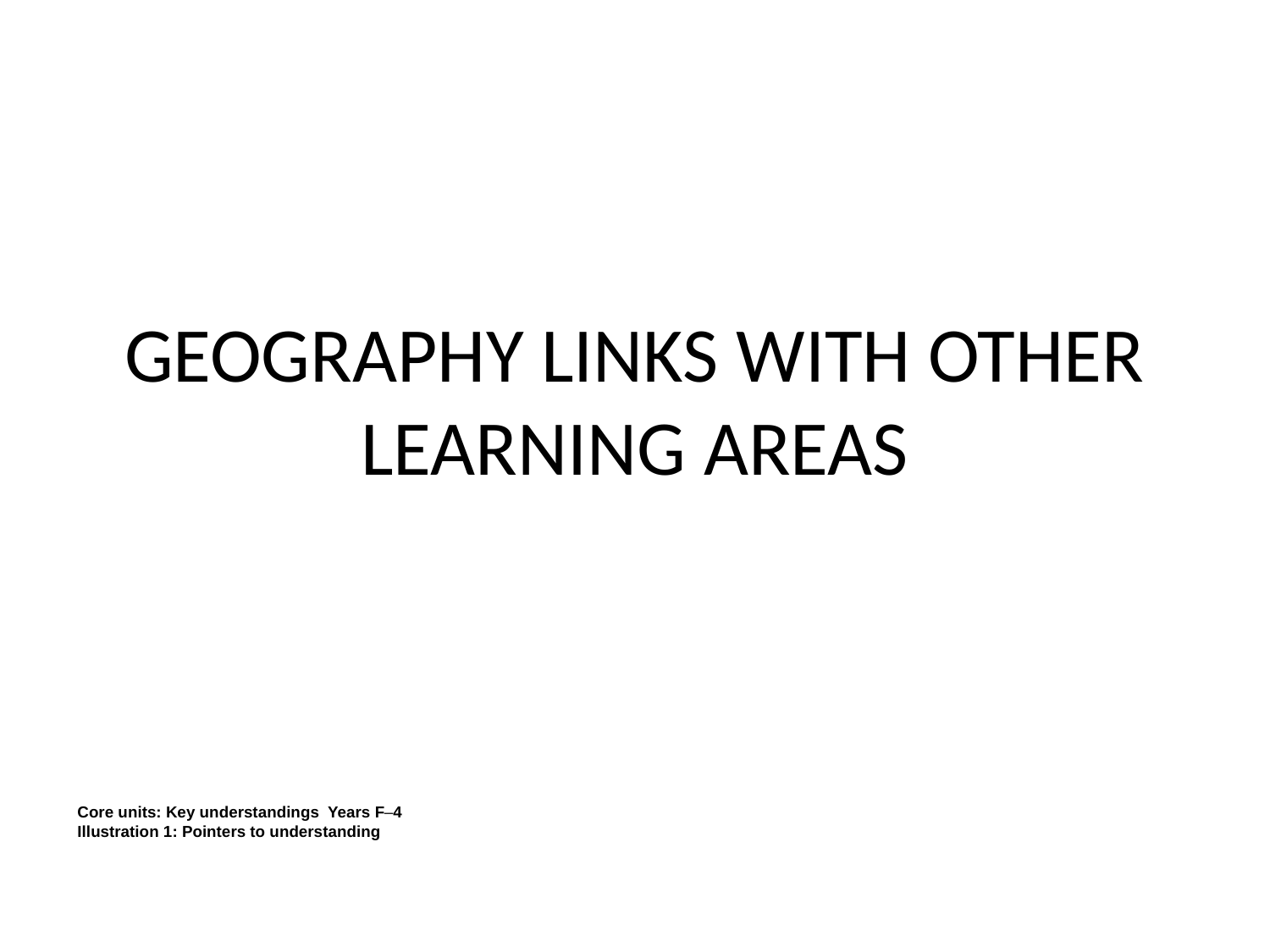

# Geography links with other learning areas
Core units: Key understandings  Years F–4
Illustration 1: Pointers to understanding